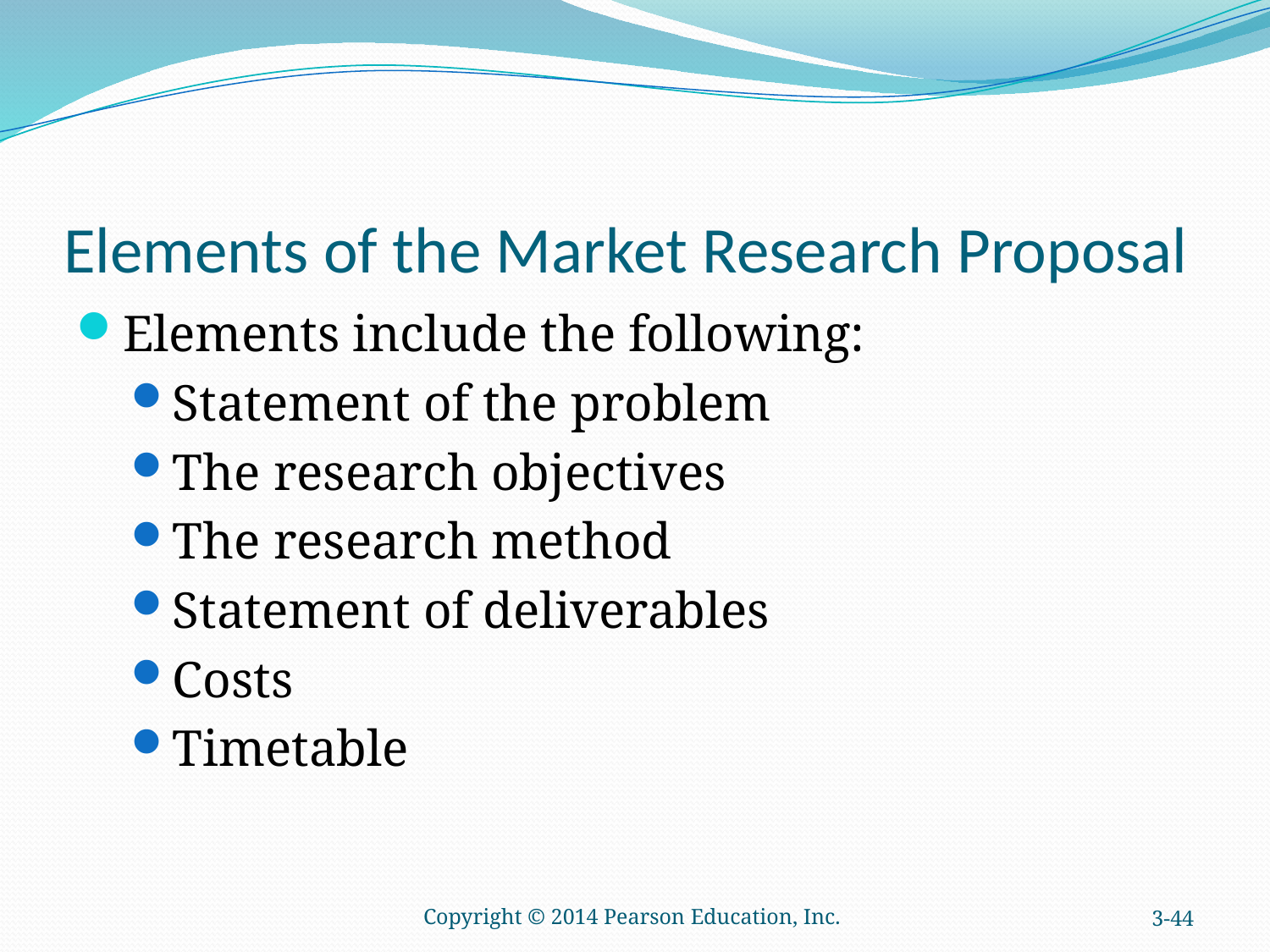

# Elements of the Market Research Proposal
Elements include the following:
Statement of the problem
The research objectives
The research method
Statement of deliverables
Costs
Timetable